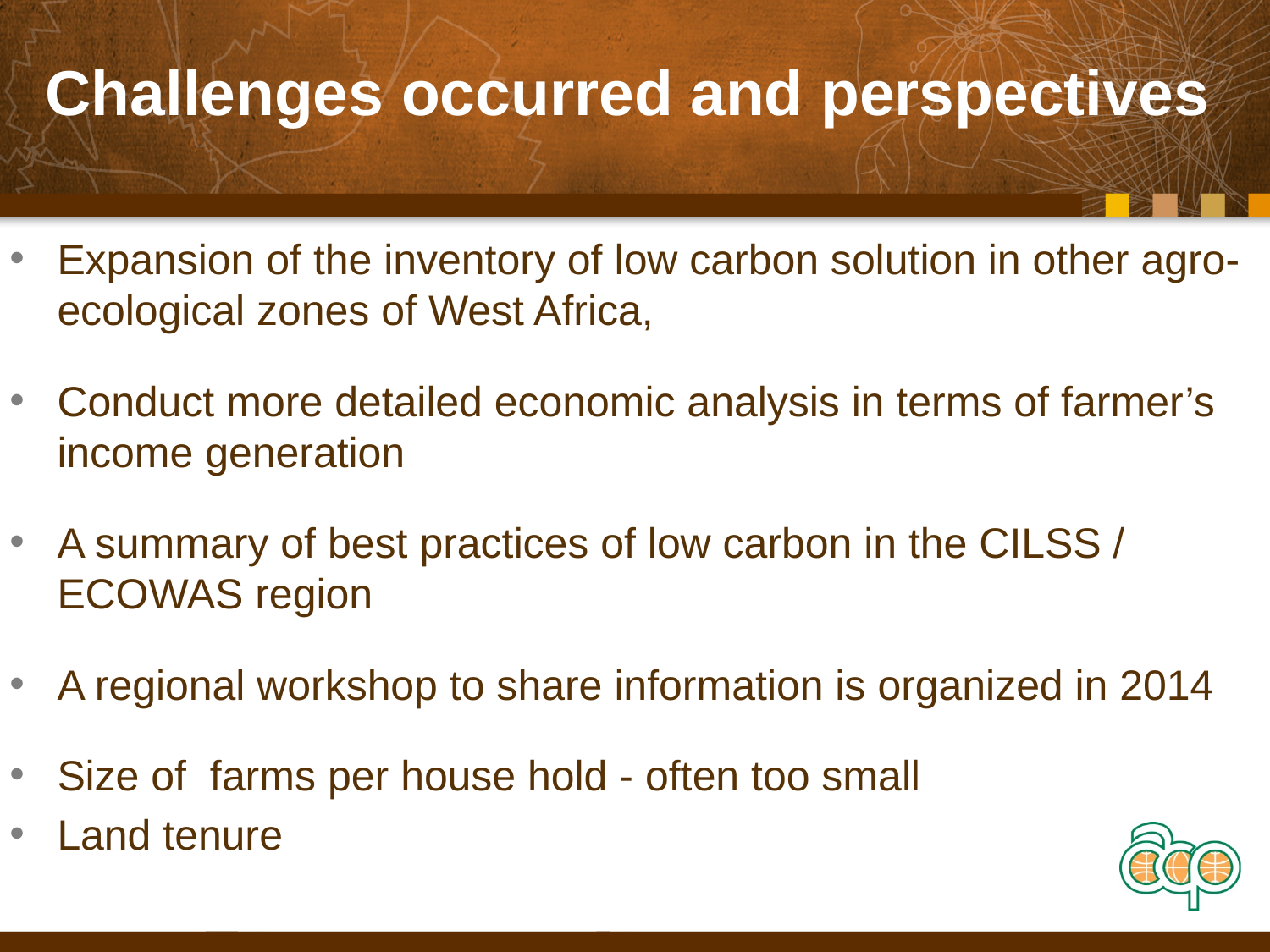

Challenges occurred and perspectives
Expansion of the inventory of low carbon solution in other agro-ecological zones of West Africa,
Conduct more detailed economic analysis in terms of farmer’s income generation
A summary of best practices of low carbon in the CILSS / ECOWAS region
A regional workshop to share information is organized in 2014
Size of  farms per house hold - often too small
Land tenure